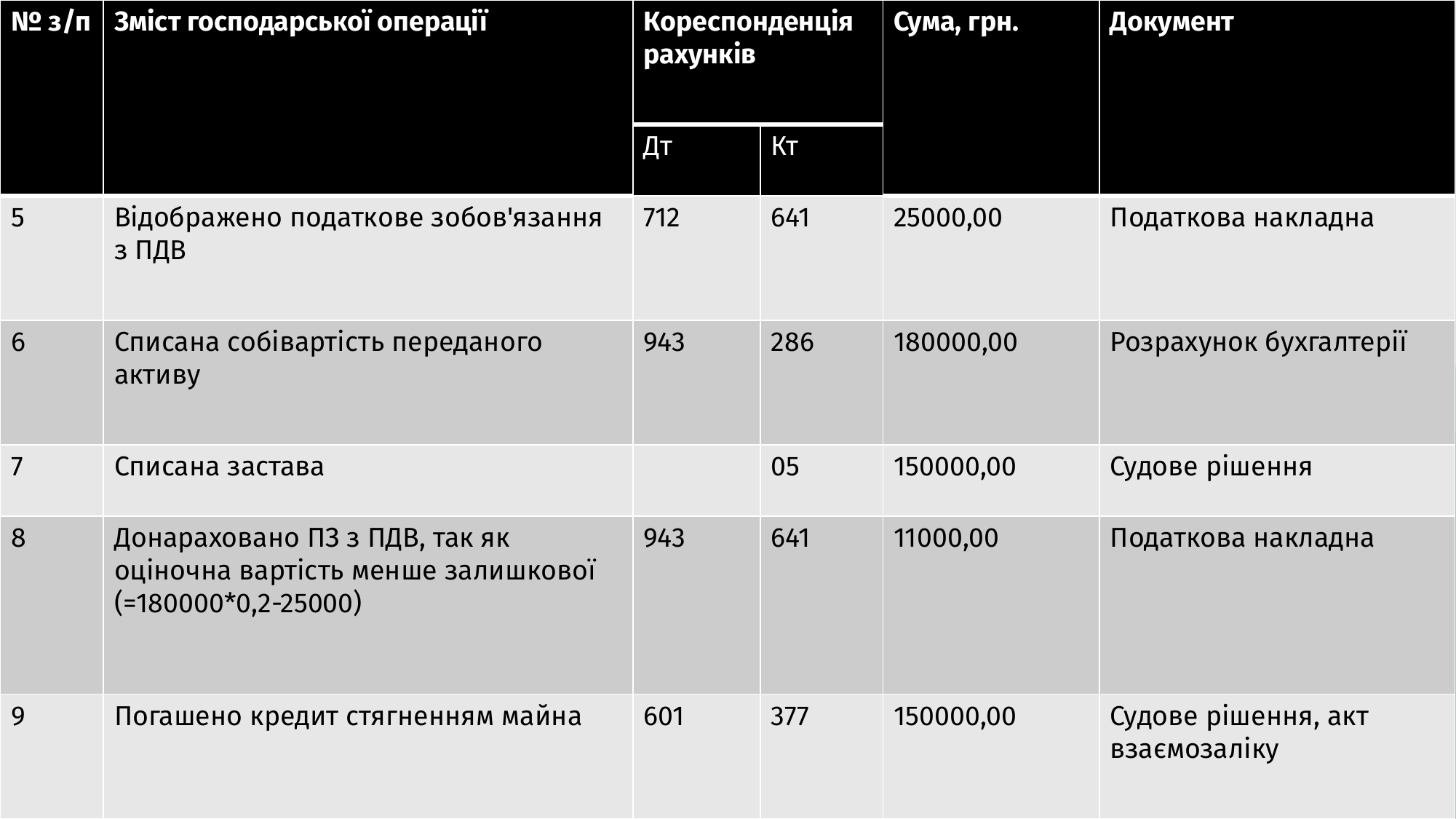

| № з/п | Зміст господарської операції | Кореспонденція рахунків |  | Сума, грн. | Документ |
| --- | --- | --- | --- | --- | --- |
|  |  | Дт | Кт |  |  |
| 5 | Відображено податкове зобов'язання з ПДВ | 712 | 641 | 25000,00 | Податкова накладна |
| 6 | Списана собівартість переданого активу | 943 | 286 | 180000,00 | Розрахунок бухгалтерії |
| 7 | Списана застава |  | 05 | 150000,00 | Судове рішення |
| 8 | Донараховано ПЗ з ПДВ, так як оціночна вартість менше залишкової (=180000\*0,2-25000) | 943 | 641 | 11000,00 | Податкова накладна |
| 9 | Погашено кредит стягненням майна | 601 | 377 | 150000,00 | Судове рішення, акт взаємозаліку |